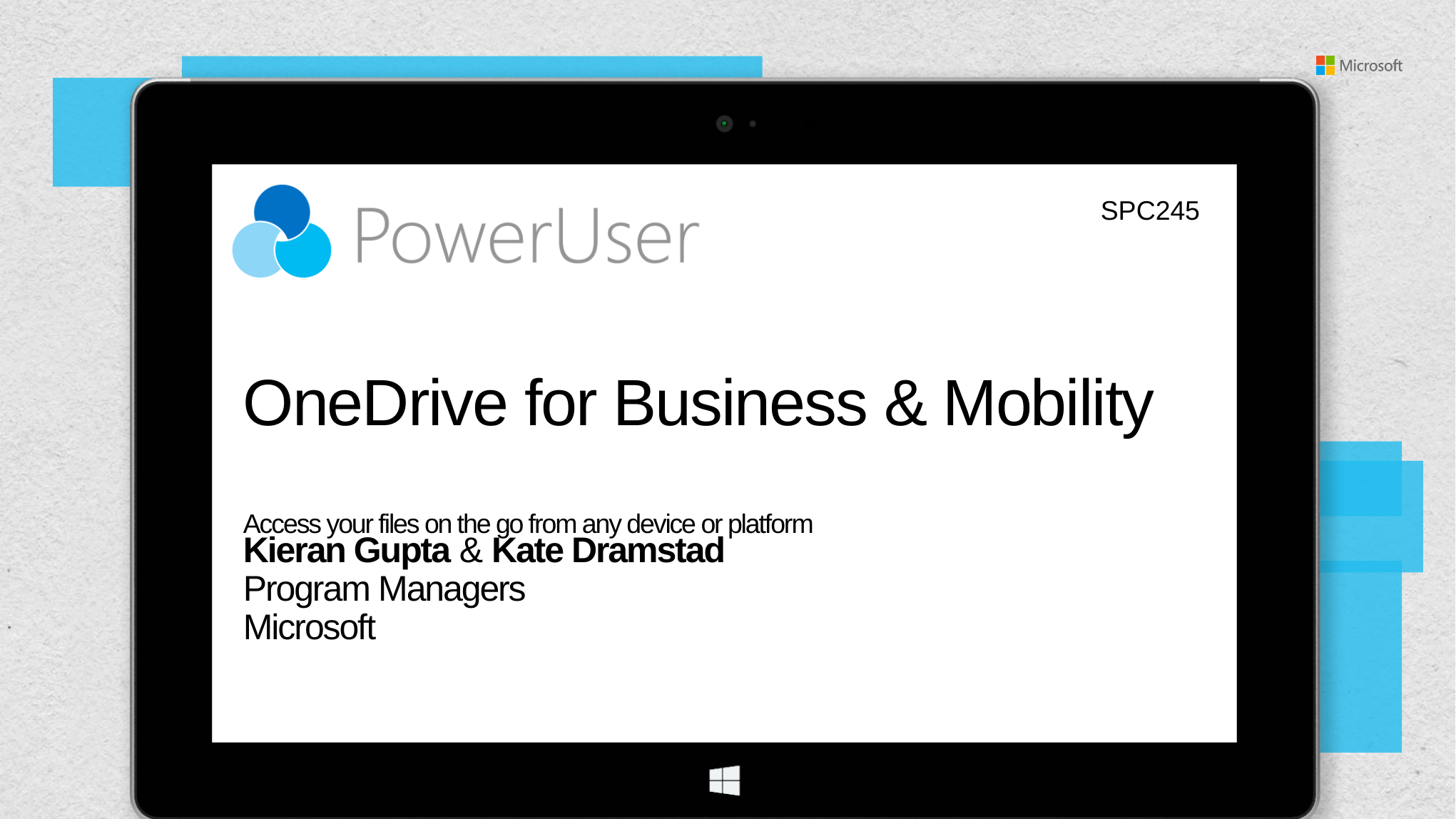

SPC245
# OneDrive for Business & Mobility Access your files on the go from any device or platform
Kieran Gupta & Kate Dramstad
Program Managers
Microsoft